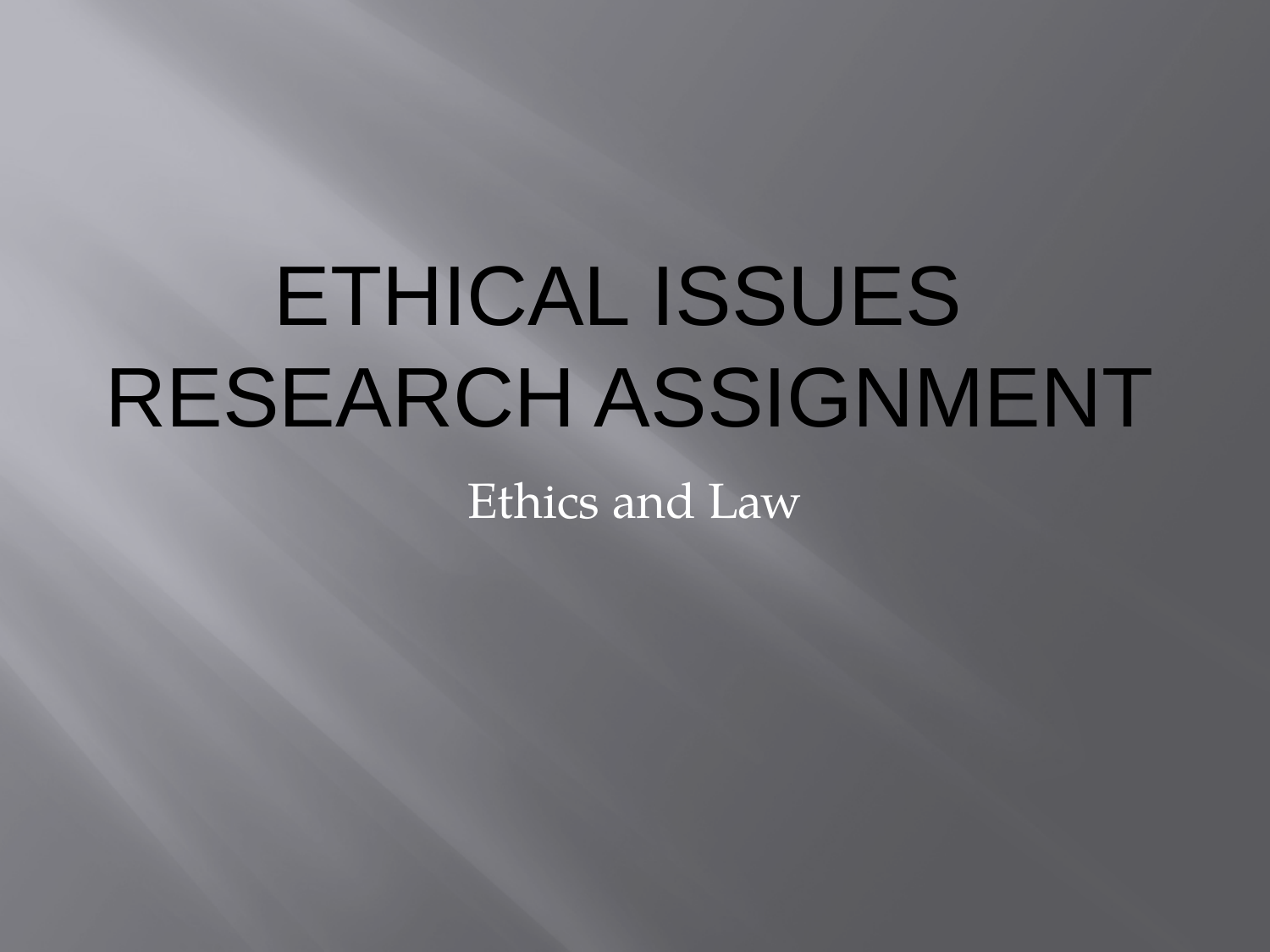

# Ethical Issues research assignment
Ethics and Law